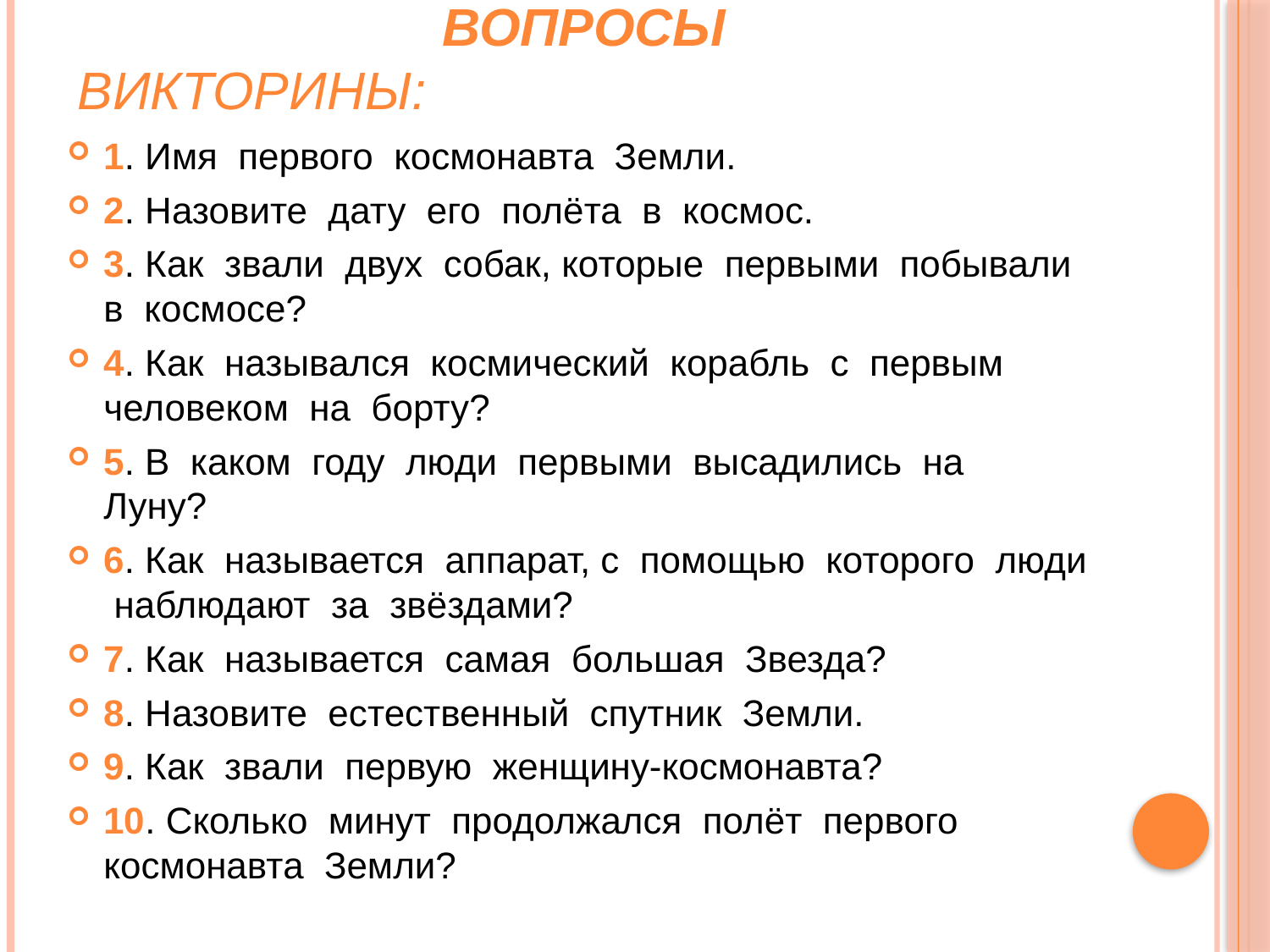

# Вопросы  викторины:
1. Имя  первого  космонавта  Земли.
2. Назовите  дату  его  полёта  в  космос.
3. Как  звали  двух  собак, которые  первыми  побывали  в  космосе?
4. Как  назывался  космический  корабль  с  первым  человеком  на  борту?
5. В  каком  году  люди  первыми  высадились  на  Луну?
6. Как  называется  аппарат, с  помощью  которого  люди  наблюдают  за  звёздами?
7. Как  называется  самая  большая  Звезда?
8. Назовите  естественный  спутник  Земли.
9. Как  звали  первую  женщину-космонавта?
10. Сколько  минут  продолжался  полёт  первого  космонавта  Земли?